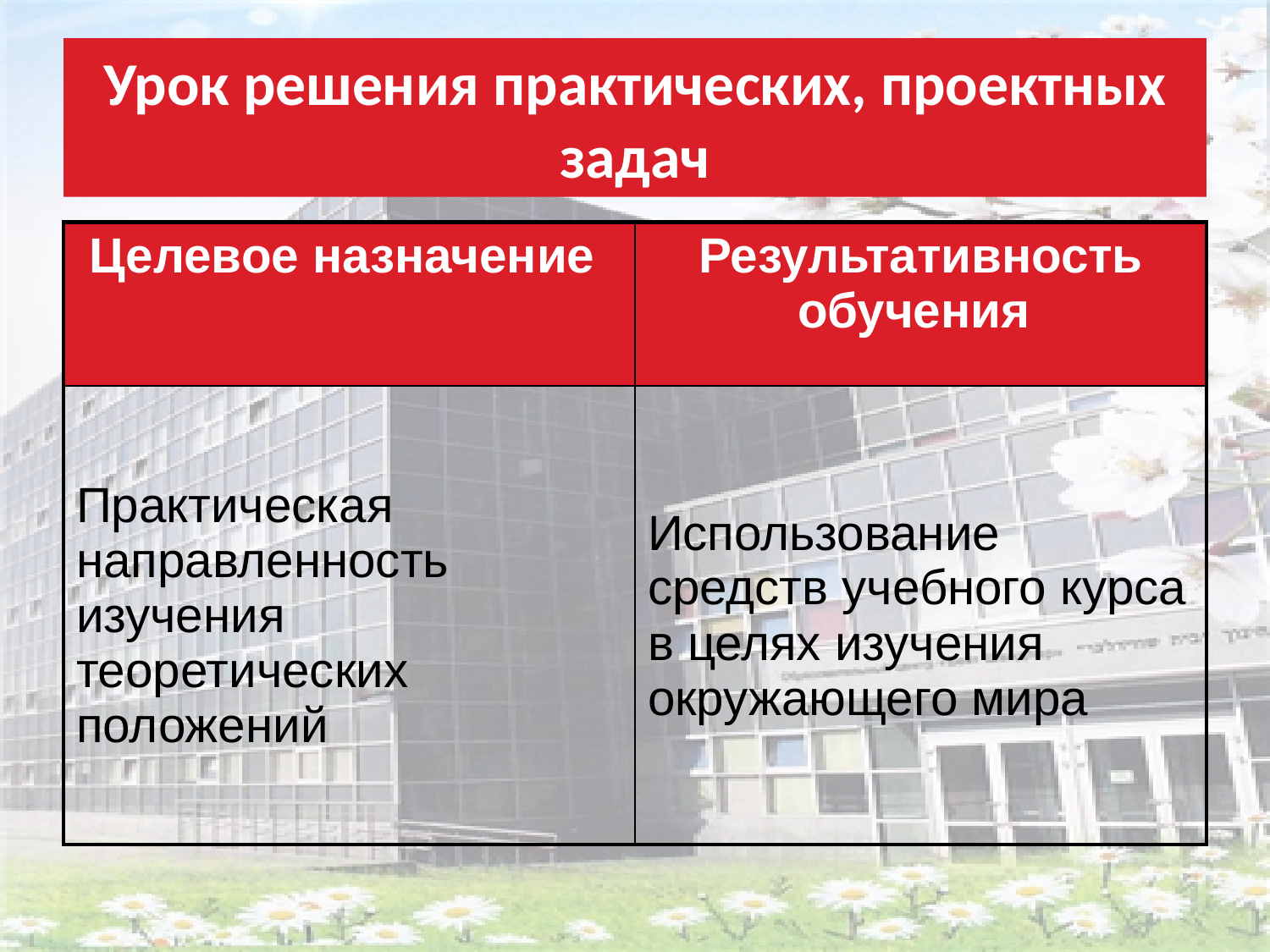

# Урок решения практических, проектных задач
| Целевое назначение | Результативность обучения |
| --- | --- |
| Практическая направленность изучения теоретических положений | Использование средств учебного курса в целях изучения окружающего мира |